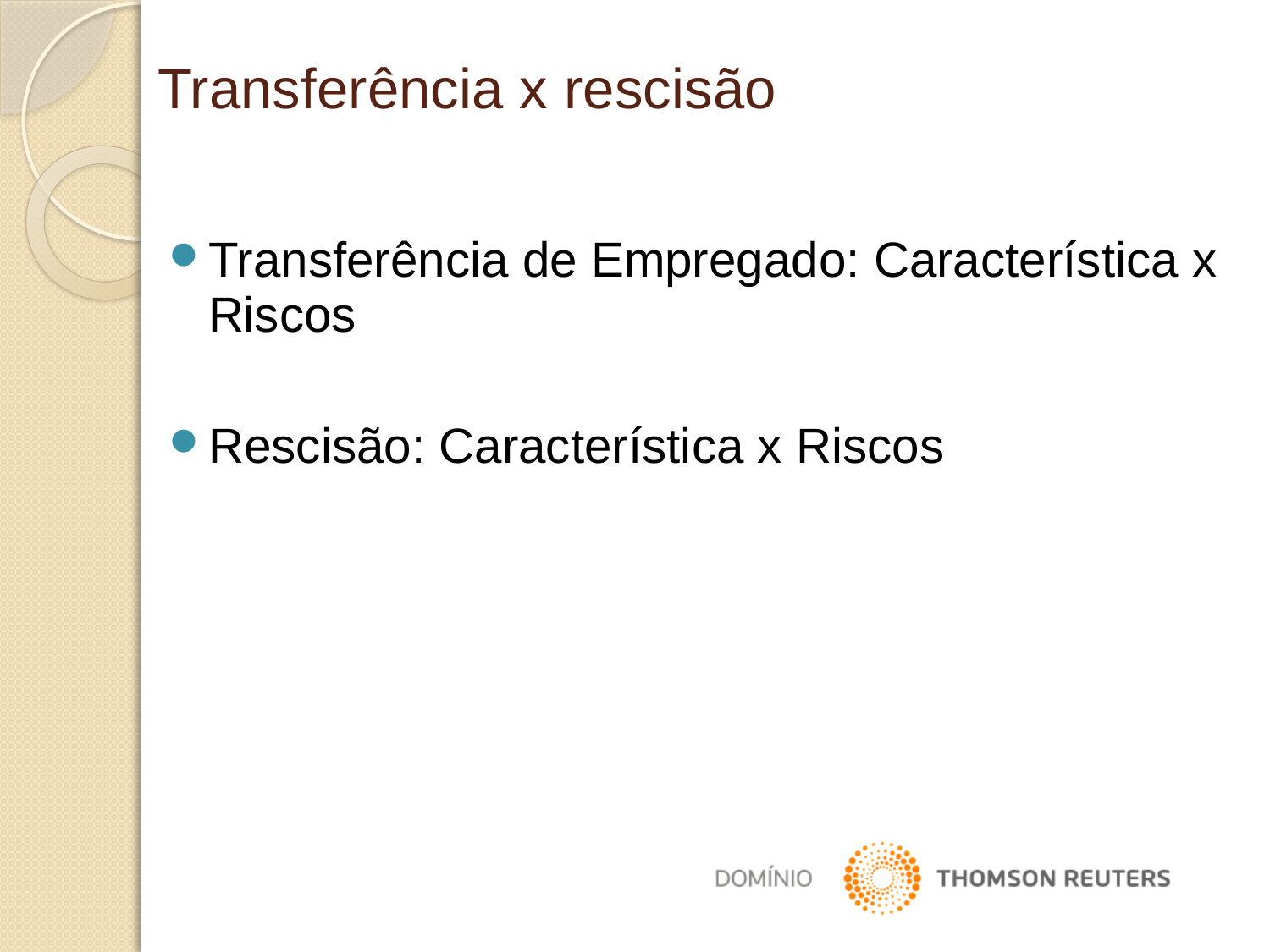

Transferência x rescisão
Transferência de Empregado: Característica x Riscos

Rescisão: Característica x Riscos